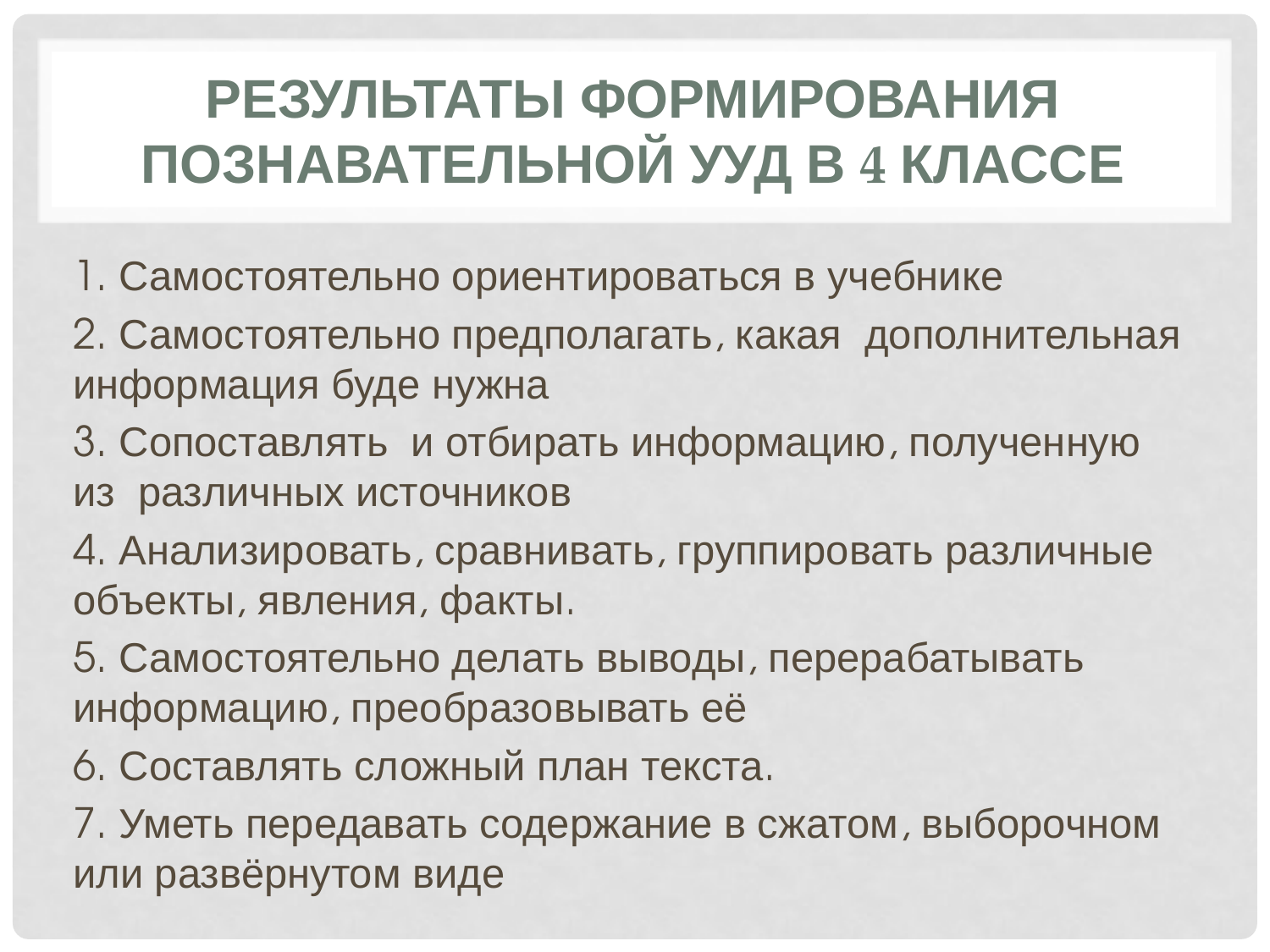

# Результаты формирования Познавательной Ууд в 4 классе
1. Самостоятельно ориентироваться в учебнике
2. Самостоятельно предполагать, какая  дополнительная информация буде нужна
3. Сопоставлять  и отбирать информацию, полученную из  различных источников
4. Анализировать, сравнивать, группировать различные объекты, явления, факты.
5. Самостоятельно делать выводы, перерабатывать информацию, преобразовывать её
6. Составлять сложный план текста.
7. Уметь передавать содержание в сжатом, выборочном или развёрнутом виде